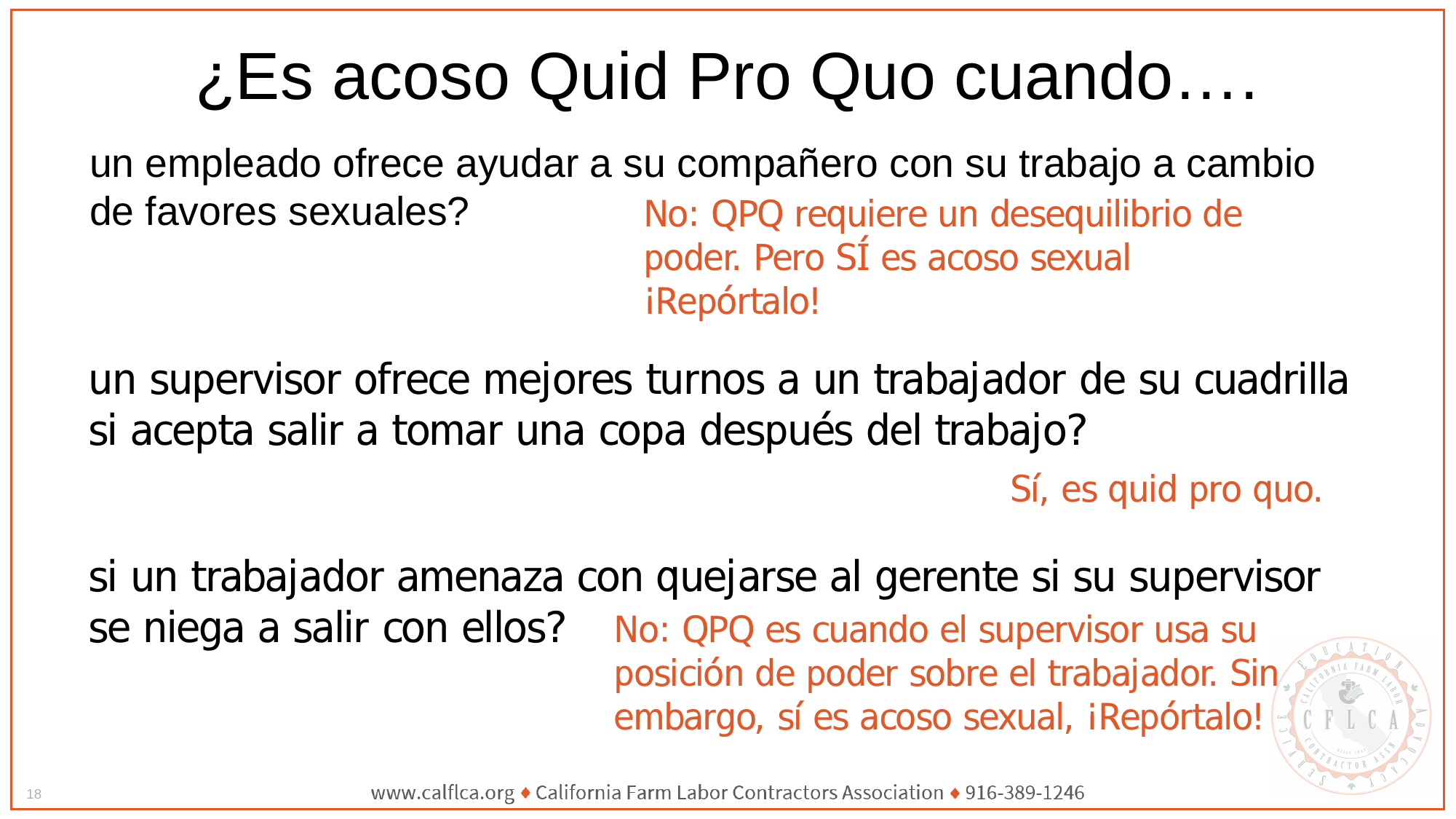

# ¿Es acoso Quid Pro Quo cuando….
un empleado ofrece ayudar a su compañero con su trabajo a cambio de favores sexuales?
No: QPQ requiere un desequilibrio de poder. Pero SÍ es acoso sexual ¡Repórtalo!
un supervisor ofrece mejores turnos a un trabajador de su cuadrilla si acepta salir a tomar una copa después del trabajo?
Sí, es quid pro quo.
si un trabajador amenaza con quejarse al gerente si su supervisor se niega a salir con ellos?
No: QPQ es cuando el supervisor usa su posición de poder sobre el trabajador. Sin embargo, sí es acoso sexual, ¡Repórtalo!
18